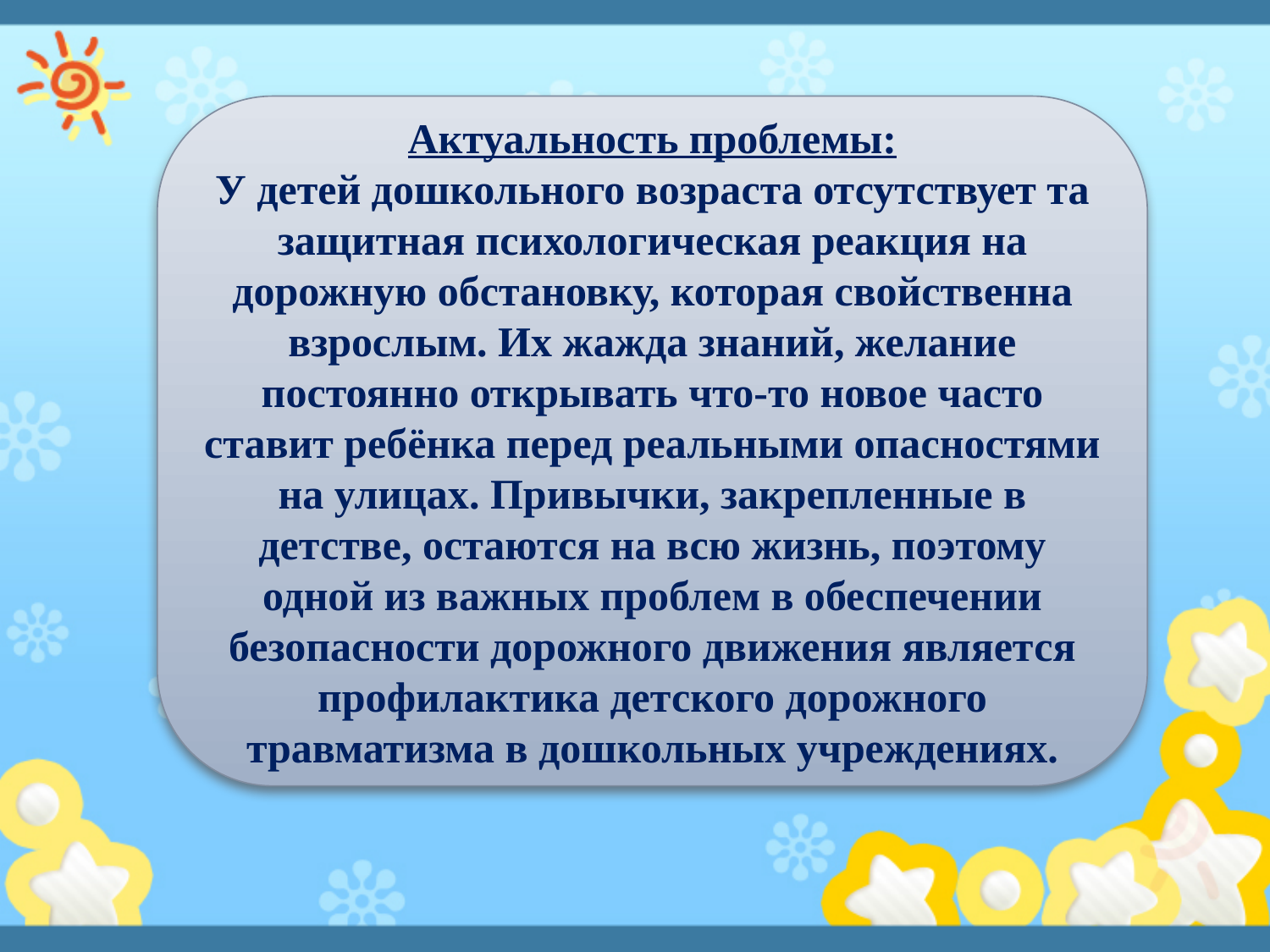

Актуальность проблемы:
У детей дошкольного возраста отсутствует та защитная психологическая реакция на дорожную обстановку, которая свойственна взрослым. Их жажда знаний, желание постоянно открывать что-то новое часто ставит ребёнка перед реальными опасностями на улицах. Привычки, закрепленные в детстве, остаются на всю жизнь, поэтому одной из важных проблем в обеспечении безопасности дорожного движения является профилактика детского дорожного травматизма в дошкольных учреждениях.